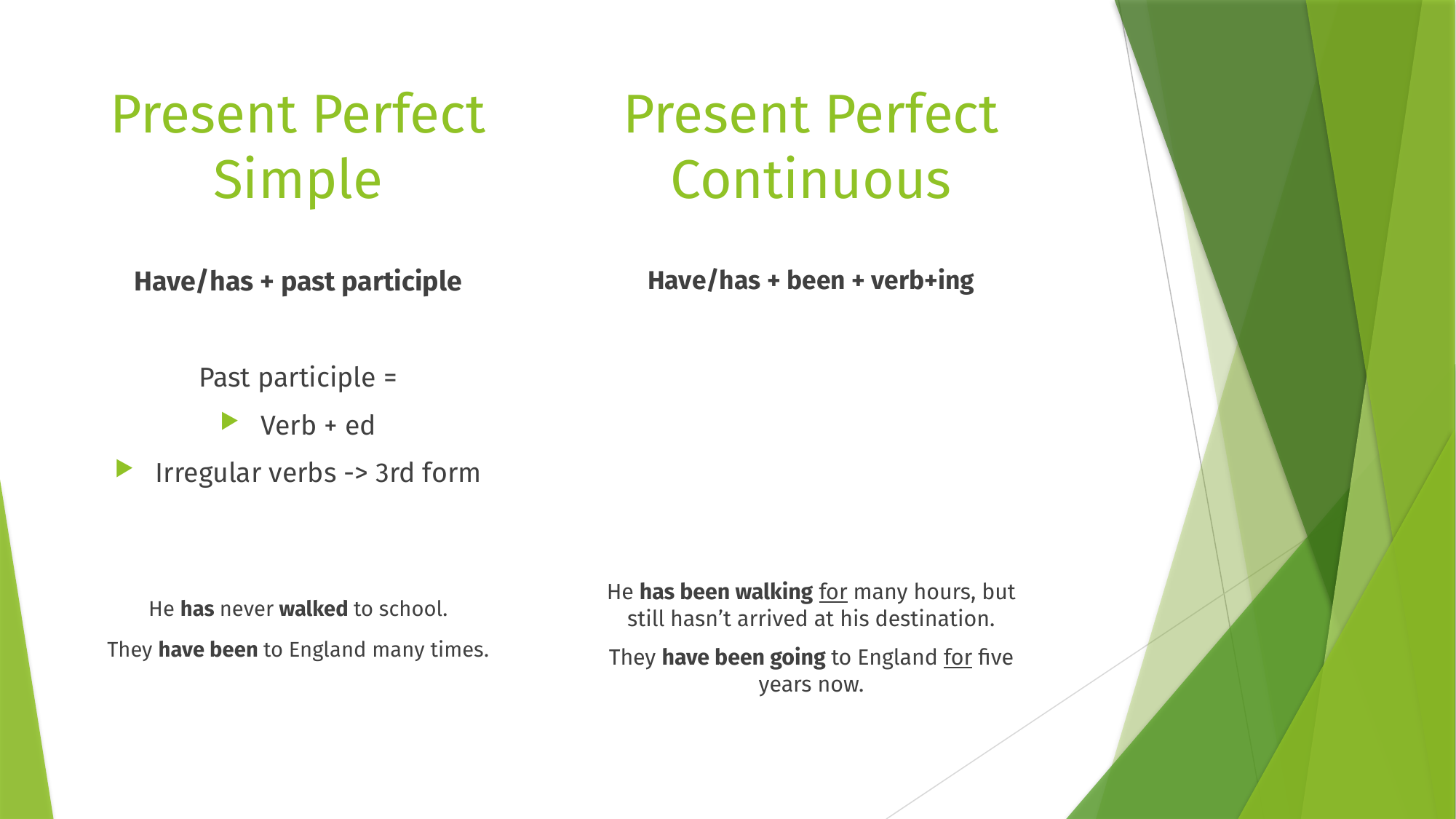

# Present Perfect Simple
Present Perfect Continuous
Have/has + past participle

Past participle =
Verb + ed
Irregular verbs -> 3rd form

He has never walked to school.
They have been to England many times.

Have/has + been + verb+ing

He has been walking for many hours, but still hasn’t arrived at his destination.
They have been going to England for five years now.